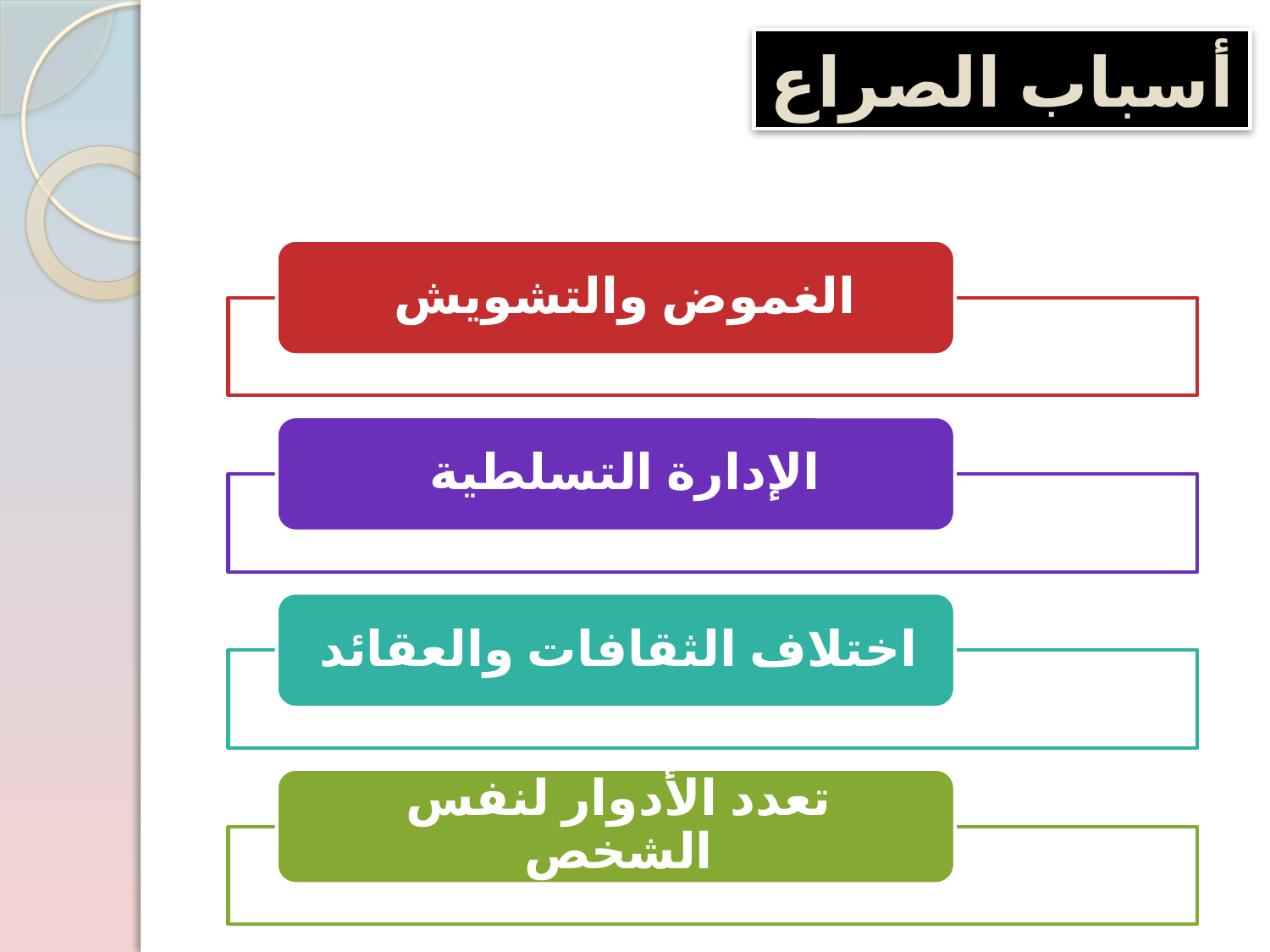

أسباب الصراع
الغموض والتشويش
الإدارة التسلطية
اختلاف الثقافات والعقائد
تعدد الأدوار لنفس الشخص